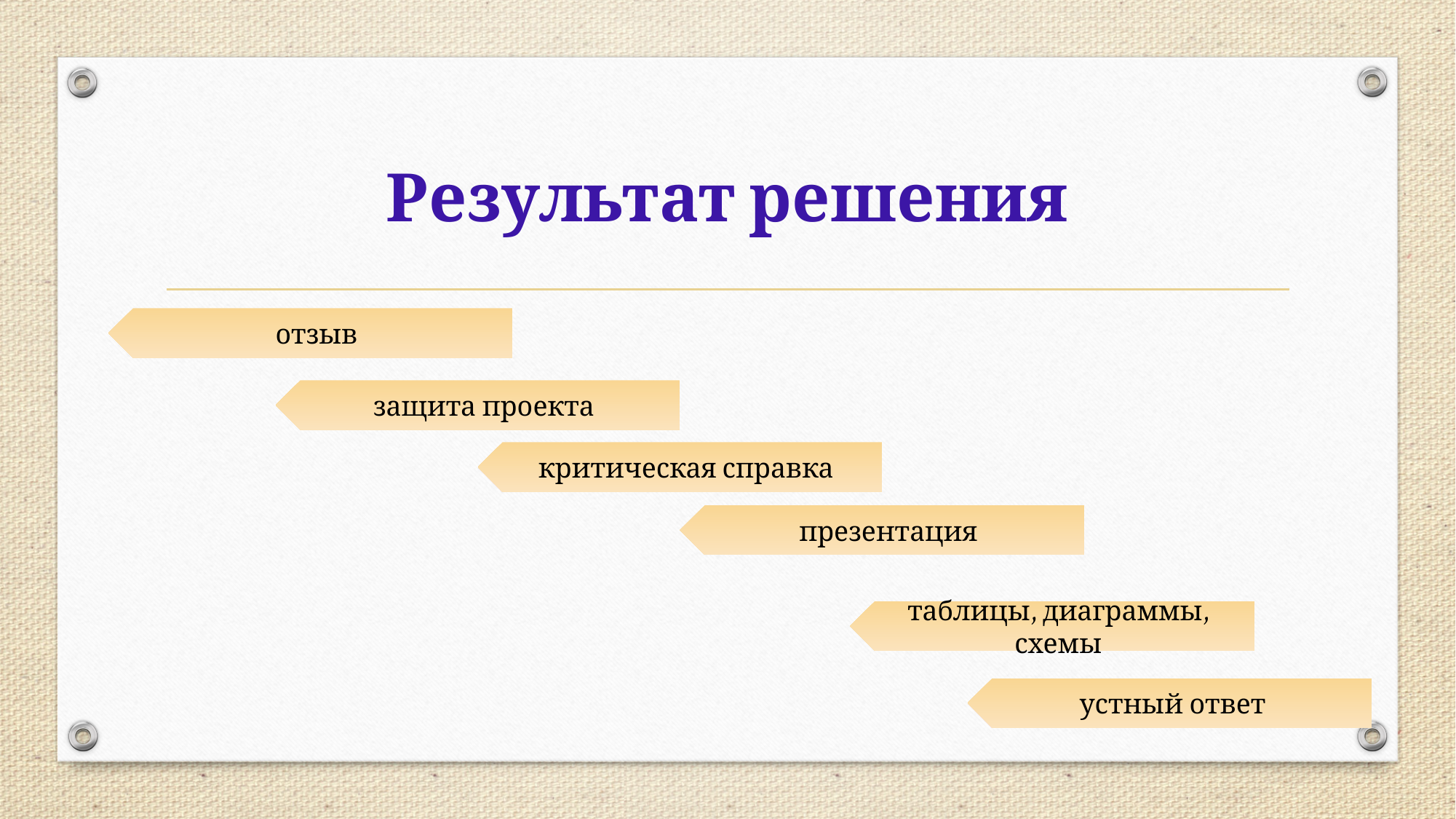

# Результат решения
отзыв
защита проекта
критическая справка
презентация
таблицы, диаграммы, схемы
устный ответ